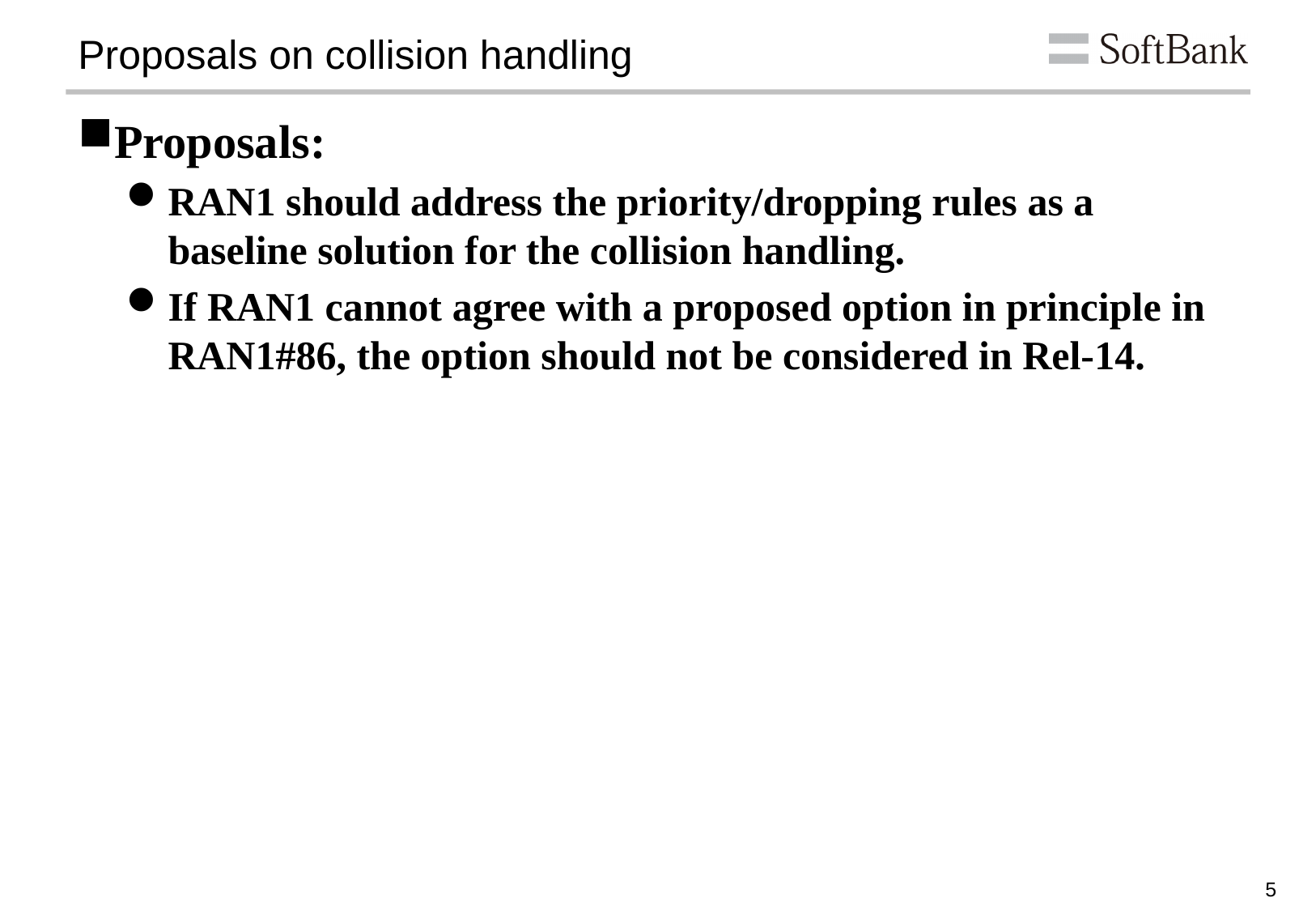

# Proposals on collision handling
Proposals:
RAN1 should address the priority/dropping rules as a baseline solution for the collision handling.
If RAN1 cannot agree with a proposed option in principle in RAN1#86, the option should not be considered in Rel-14.